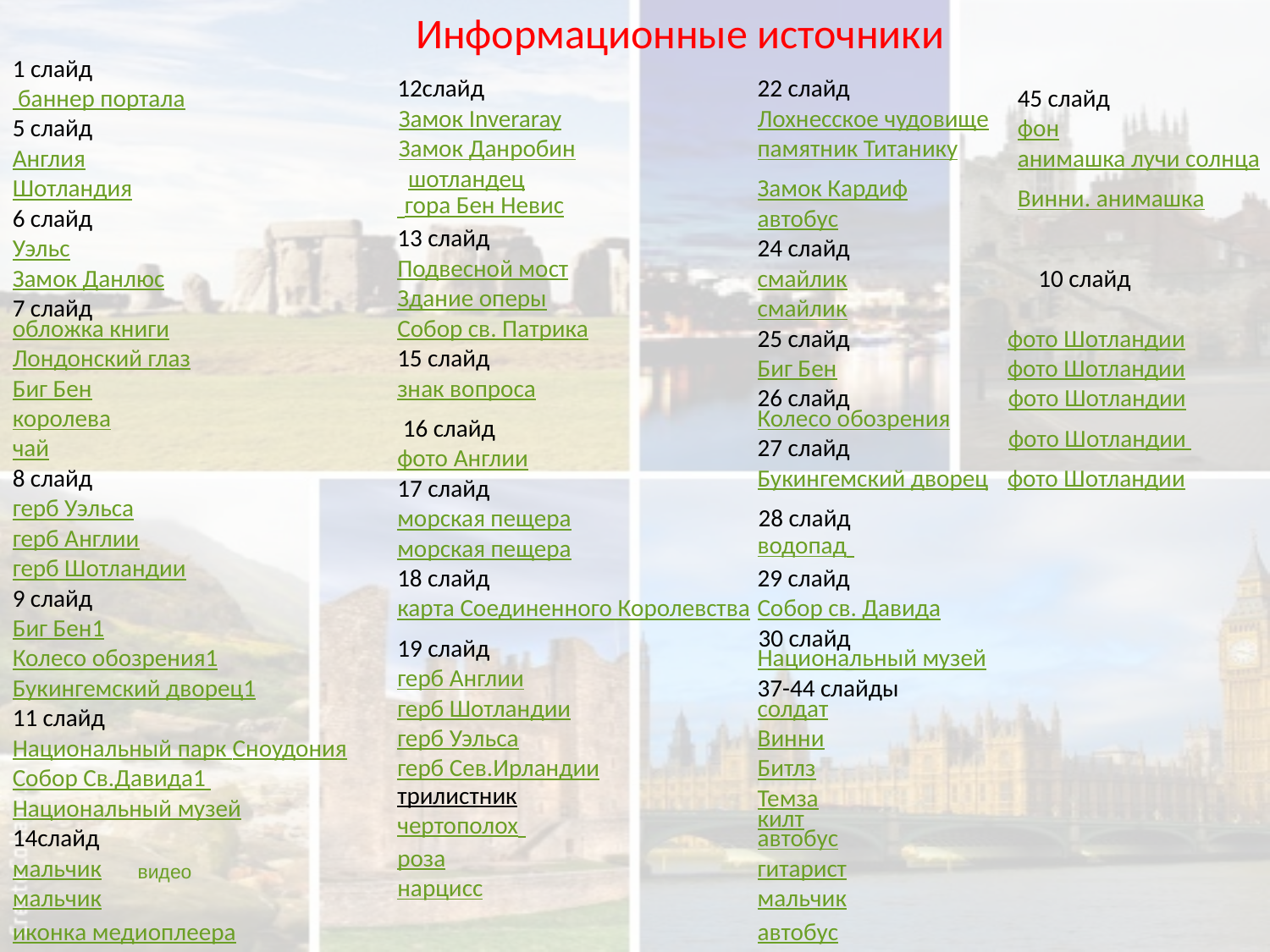

Информационные источники

1 слайд
12слайд
22 слайд
45 слайд
 баннер портала
Замок Inveraray
Лохнесское чудовище
5 слайд
фон
Замок Данробин
памятник Титанику
Англия
анимашка лучи солнца
шотландец
Шотландия
Замок Кардиф
 гора Бен Невис
Винни. анимашка
6 слайд
автобус
13 слайд
Уэльс
24 слайд
Подвесной мост
Замок Данлюс
смайлик
10 слайд
Здание оперы
7 слайд
смайлик
обложка книги
Собор св. Патрика
25 слайд
фото Шотландии

Лондонский глаз
15 слайд
Биг Бен
фото Шотландии
Биг Бен
знак вопроса
26 слайд
фото Шотландии
королева
Колесо обозрения
 16 слайд
фото Шотландии
чай
27 слайд
фото Англии
8 слайд
Букингемский дворец
фото Шотландии
17 слайд
герб Уэльса
морская пещера
28 слайд
герб Англии
водопад
морская пещера
герб Шотландии
18 слайд
29 слайд
9 слайд
карта Соединенного Королевства
Собор св. Давида
Биг Бен1
30 слайд
19 слайд
Колесо обозрения1
Национальный музей
герб Англии
Букингемский дворец1
37-44 слайды
герб Шотландии
солдат
11 слайд
герб Уэльса
Винни
Национальный парк Сноудония
герб Сев.Ирландии
Битлз
Собор Св.Давида1
трилистник
Темза
Национальный музей
чертополох
килт
14слайд
автобус
роза
мальчик
гитарист
видео
нарцисс
мальчик
мальчик
иконка медиоплеера
автобус